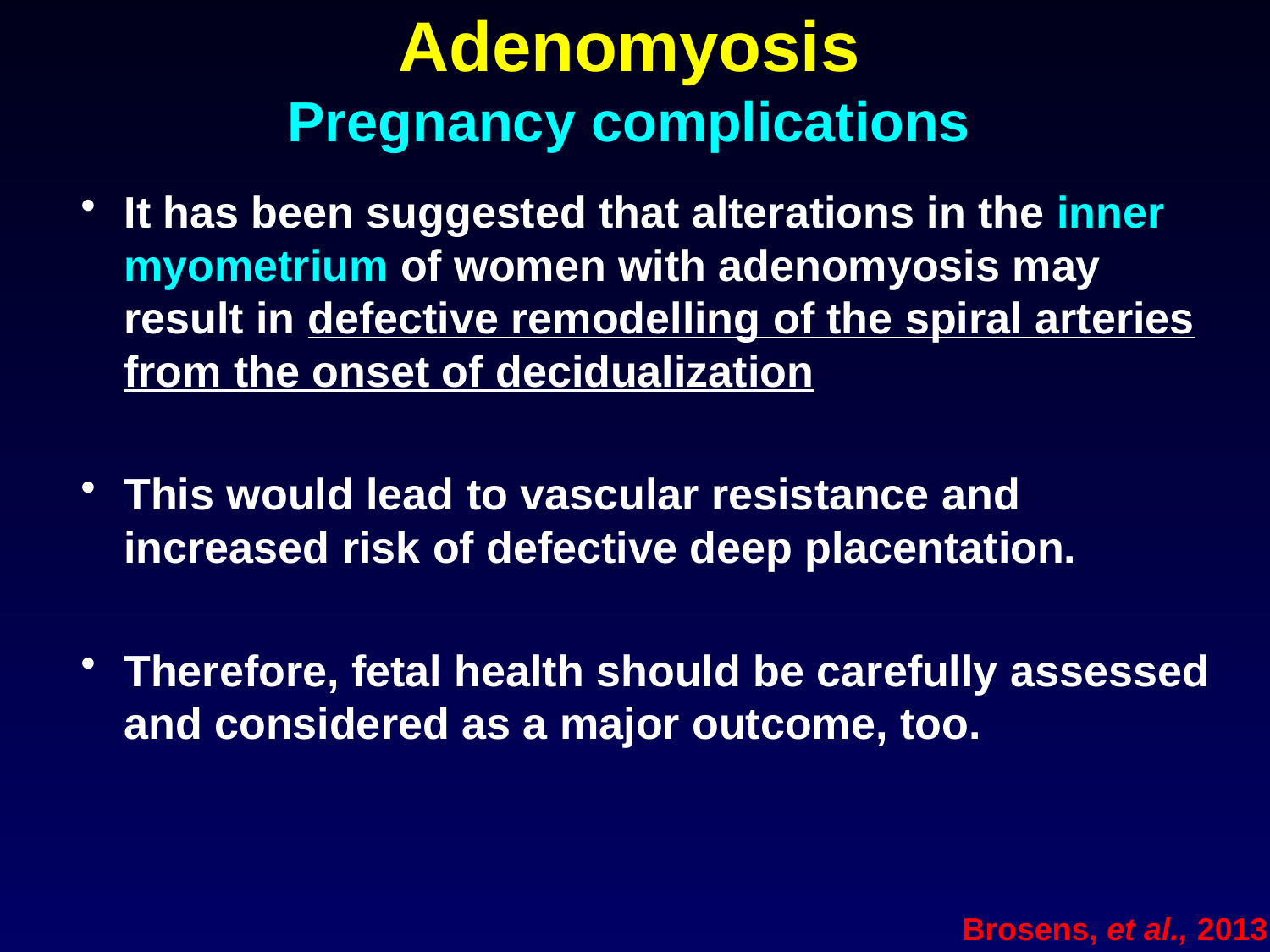

# Adenomyosis Pregnancy complications
It has been suggested that alterations in the inner myometrium of women with adenomyosis may result in defective remodelling of the spiral arteries from the onset of decidualization

This would lead to vascular resistance and increased risk of defective deep placentation.

Therefore, fetal health should be carefully assessed and considered as a major outcome, too.
Brosens, et al., 2013